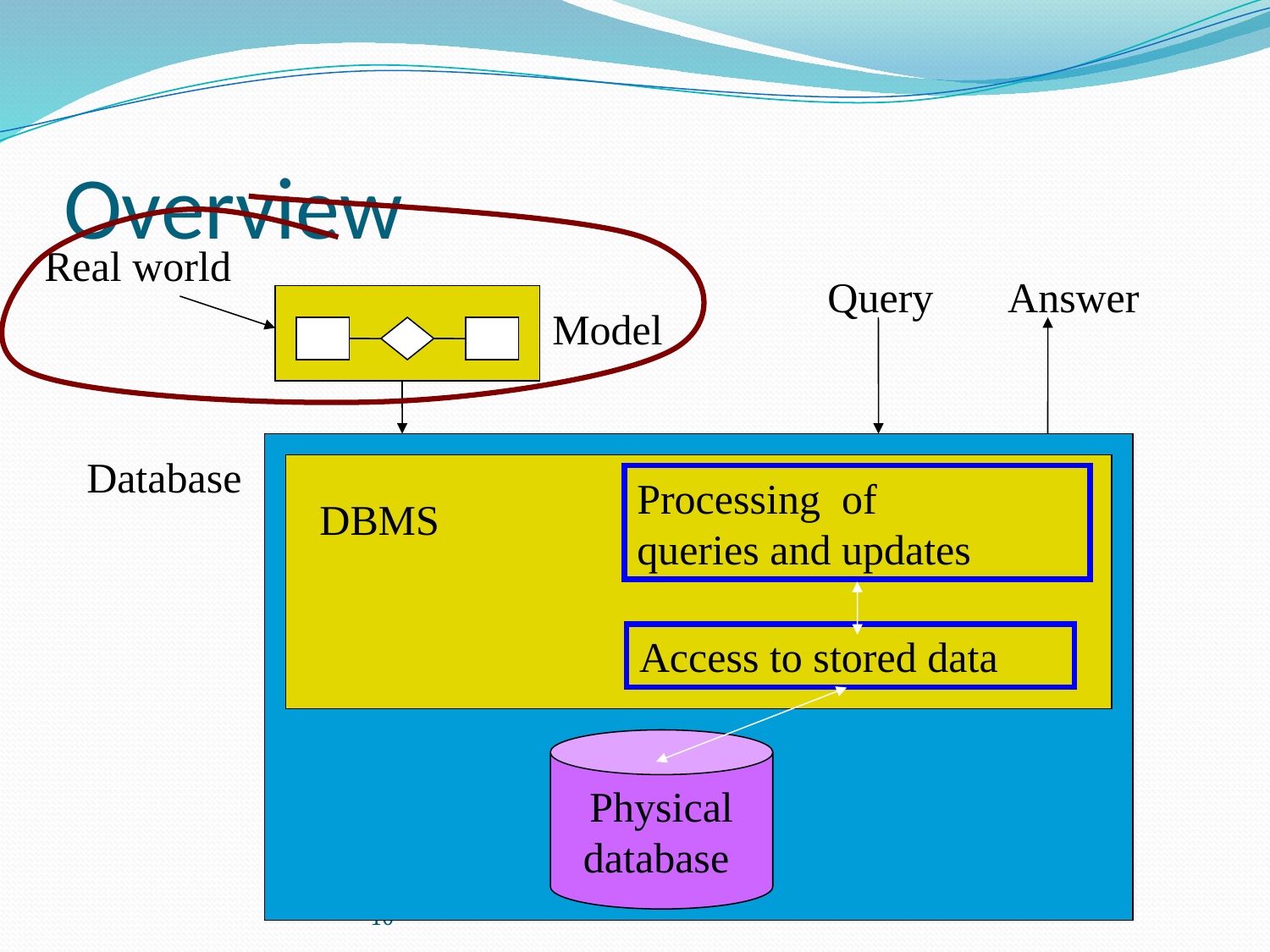

# Overview

Real world
Query
Answer

Model

Database

Processing  of
queries and updates
DBMS

Access to stored data

Physical
database
10